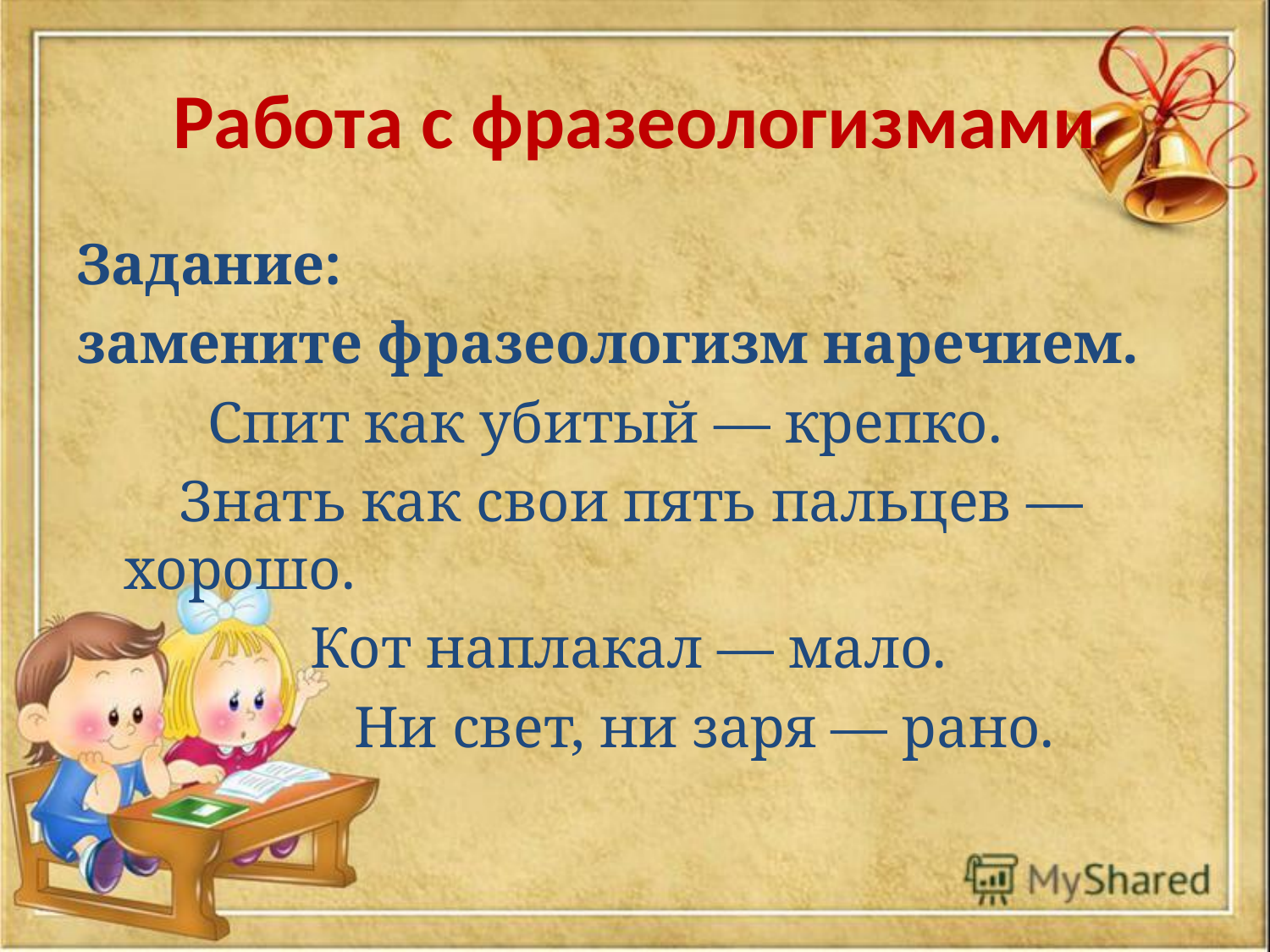

# Работа с фразеологизмами
Задание:
замените фразеологизм наречием.
         Спит как убитый — крепко.
       Знать как свои пять пальцев — хорошо.
                Кот наплакал — мало.
                   Ни свет, ни заря — рано.